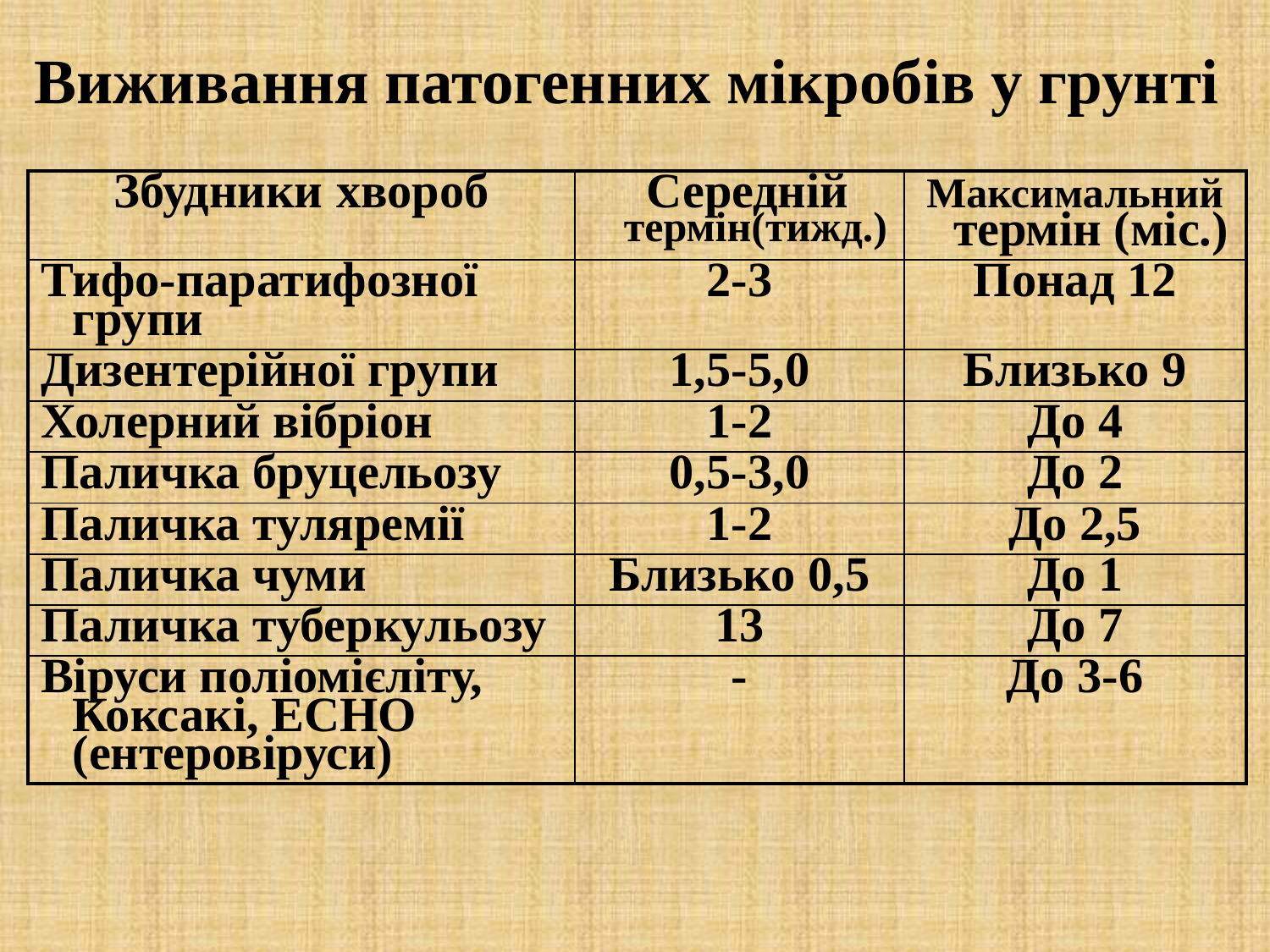

# Виживання патогенних мікробів у грунті
| Збудники хвороб | Середній термін(тижд.) | Максимальний термін (міс.) |
| --- | --- | --- |
| Тифо-паратифозної групи | 2-3 | Понад 12 |
| Дизентерійної групи | 1,5-5,0 | Близько 9 |
| Холерний вібріон | 1-2 | До 4 |
| Паличка бруцельозу | 0,5-3,0 | До 2 |
| Паличка туляремії | 1-2 | До 2,5 |
| Паличка чуми | Близько 0,5 | До 1 |
| Паличка туберкульозу | 13 | До 7 |
| Віруси поліомієліту, Коксакі, ЕСНО (ентеровіруси) | - | До 3-6 |